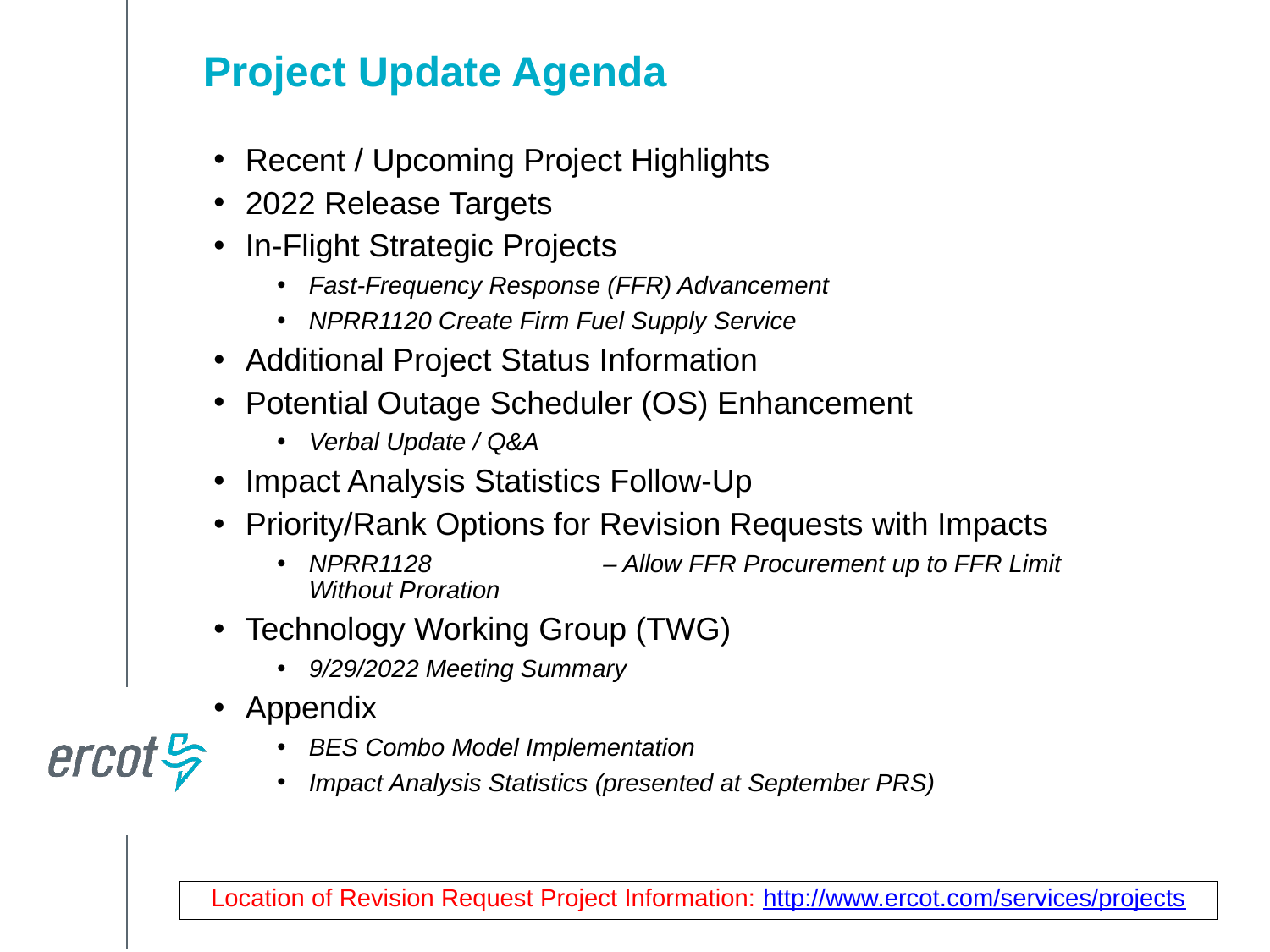

Project Update Agenda
Recent / Upcoming Project Highlights
2022 Release Targets
In-Flight Strategic Projects
Fast-Frequency Response (FFR) Advancement
NPRR1120 Create Firm Fuel Supply Service
Additional Project Status Information
Potential Outage Scheduler (OS) Enhancement
Verbal Update / Q&A
Impact Analysis Statistics Follow-Up
Priority/Rank Options for Revision Requests with Impacts
NPRR1128	– Allow FFR Procurement up to FFR Limit Without Proration
Technology Working Group (TWG)
9/29/2022 Meeting Summary
Appendix
BES Combo Model Implementation
Impact Analysis Statistics (presented at September PRS)
Location of Revision Request Project Information: http://www.ercot.com/services/projects